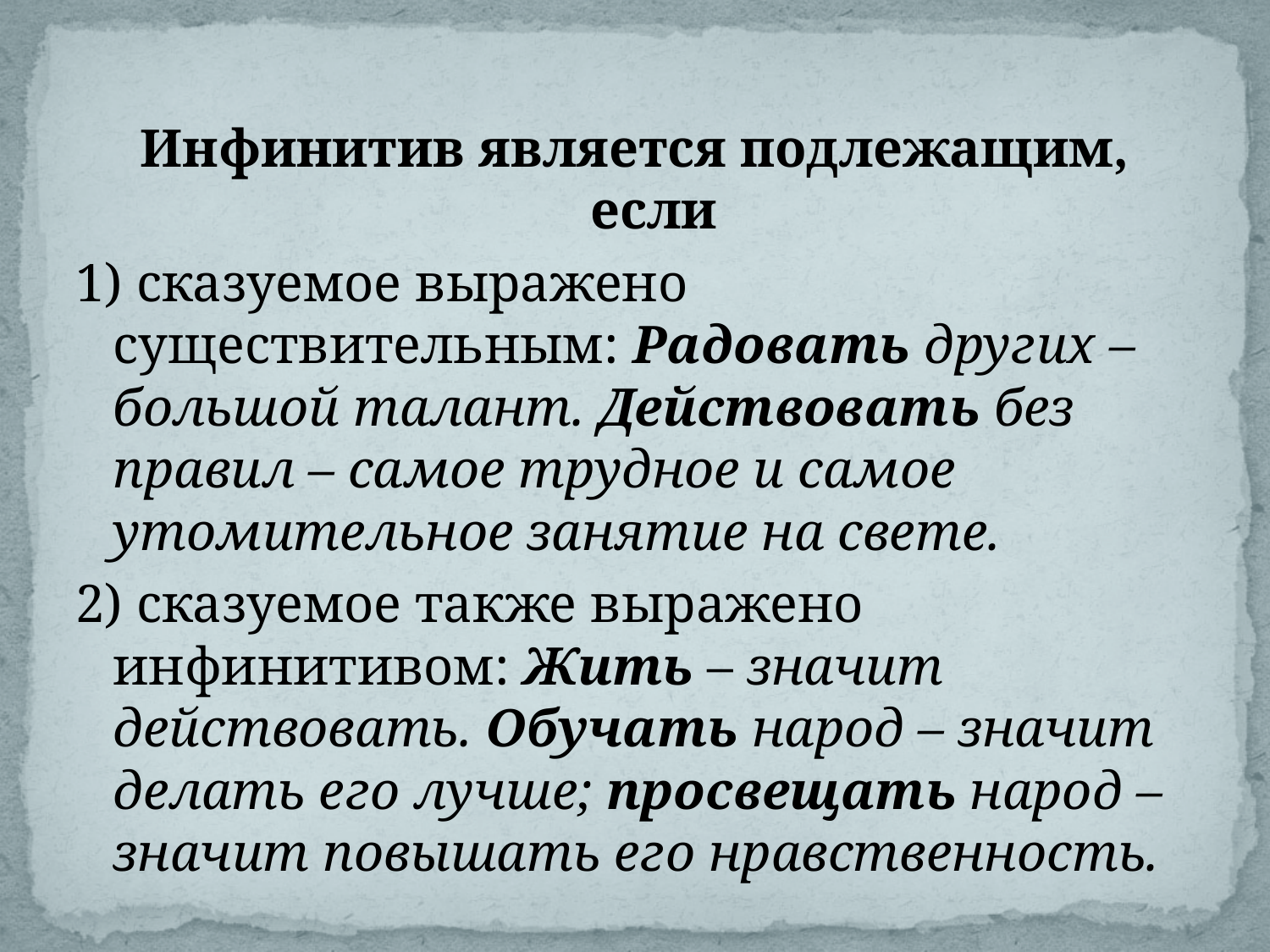

Инфинитив является подлежащим, если
1) сказуемое выражено существительным: Радовать других – большой талант. Действовать без правил – самое трудное и самое утомительное занятие на свете.
2) сказуемое также выражено инфинитивом: Жить – значит действовать. Обучать народ – значит делать его лучше; просвещать народ – значит повышать его нравственность.

#